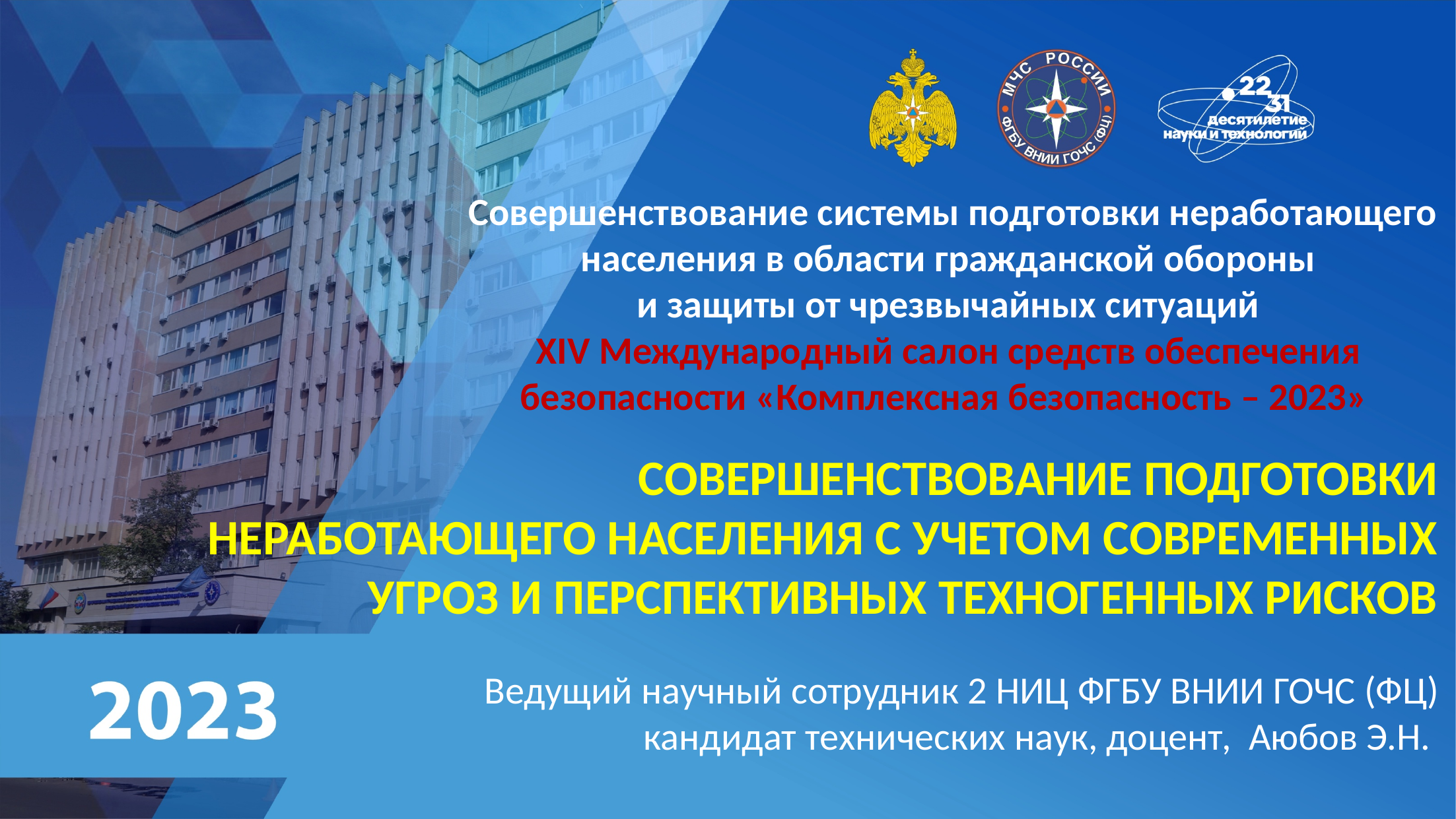

Совершенствование системы подготовки неработающего населения в области гражданской обороны
 и защиты от чрезвычайных ситуаций
XIV Международный салон средств обеспечения безопасности «Комплексная безопасность – 2023»
                        СОВЕРШЕНСТВОВАНИЕ ПОДГОТОВКИ НЕРАБОТАЮЩЕГО НАСЕЛЕНИЯ С УЧЕТОМ СОВРЕМЕННЫХ
УГРОЗ И ПЕРСПЕКТИВНЫХ ТЕХНОГЕННЫХ РИСКОВ
Ведущий научный сотрудник 2 НИЦ ФГБУ ВНИИ ГОЧС (ФЦ)
кандидат технических наук, доцент,  Аюбов Э.Н.